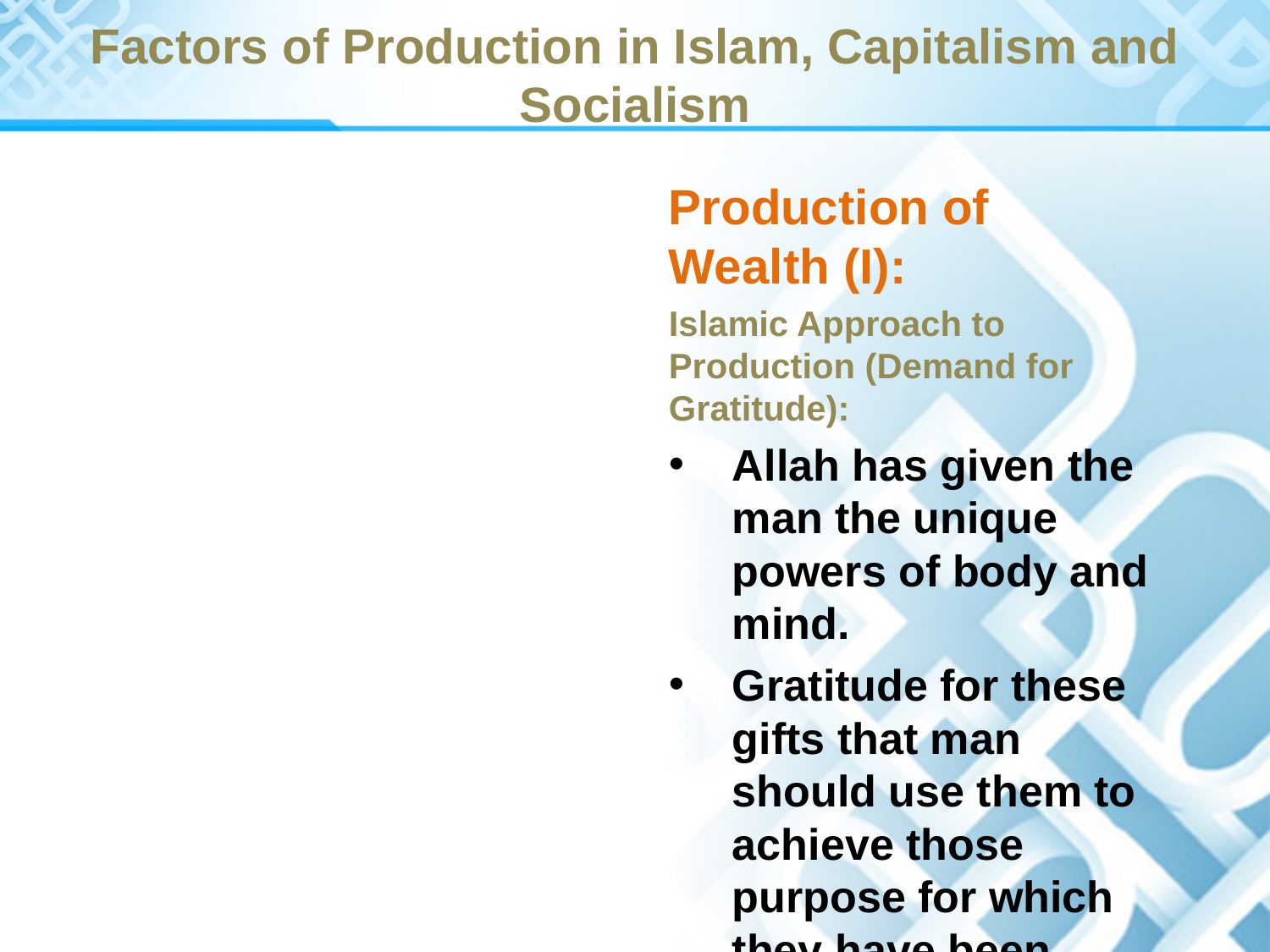

Factors of Production in Islam, Capitalism and Socialism
Production of Wealth (I):
Islamic Approach to Production (Demand for Gratitude):
Allah has given the man the unique powers of body and mind.
Gratitude for these gifts that man should use them to achieve those purpose for which they have been created.